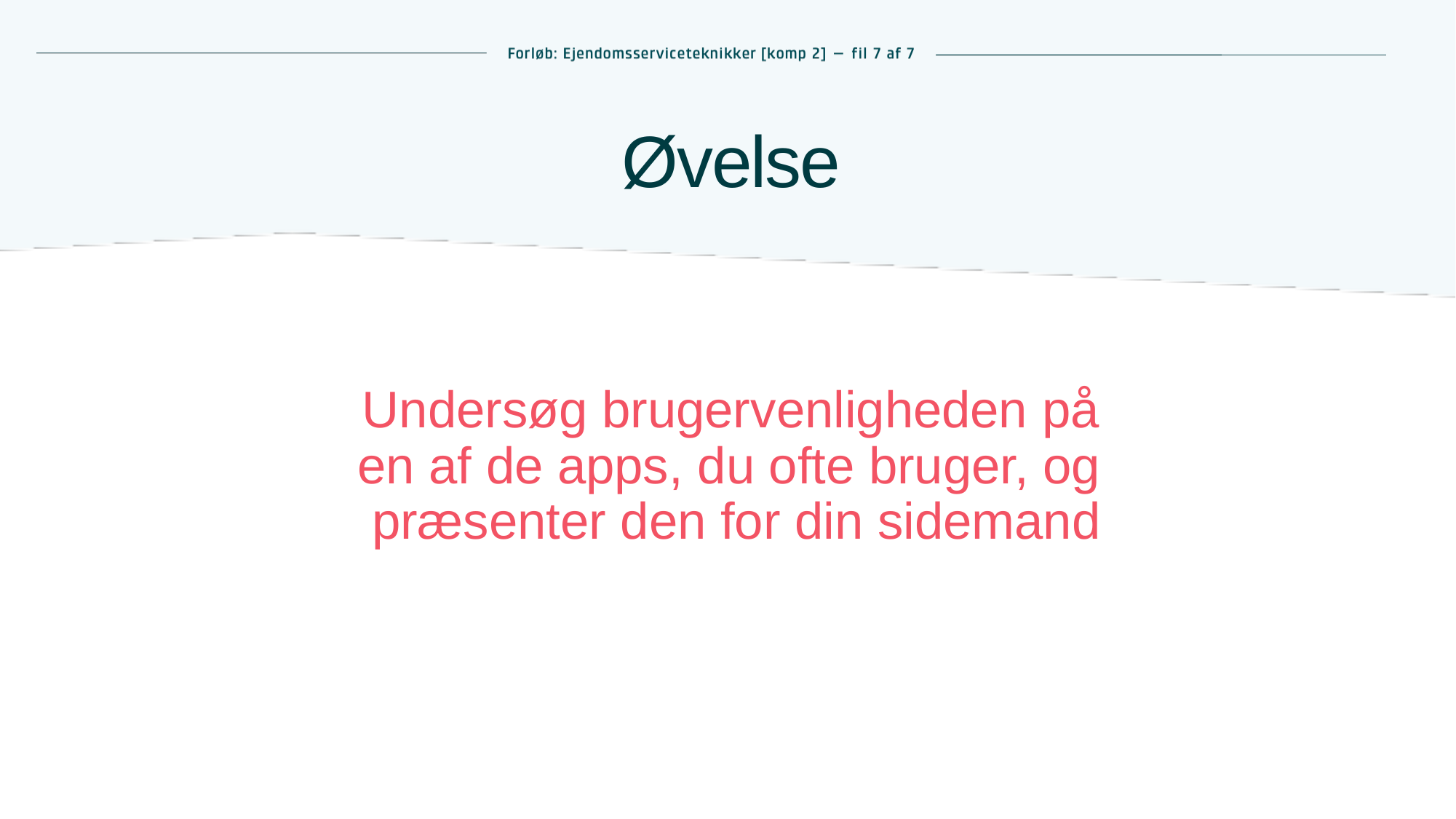

# Øvelse
Undersøg brugervenligheden på
en af de apps, du ofte bruger, og
præsenter den for din sidemand